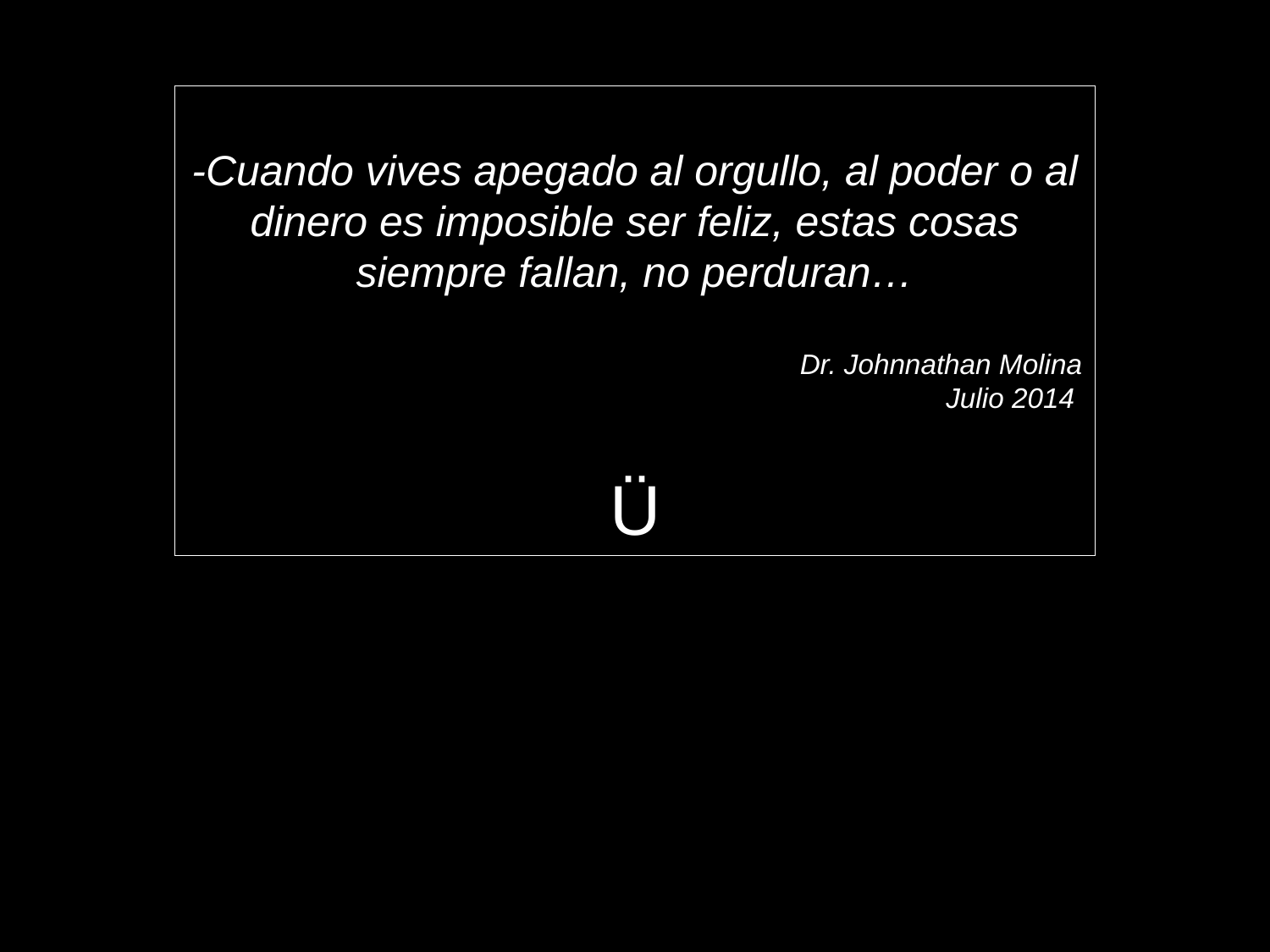

-Cuando vives apegado al orgullo, al poder o al dinero es imposible ser feliz, estas cosas siempre fallan, no perduran…

Dr. Johnnathan Molina
Julio 2014

Ü